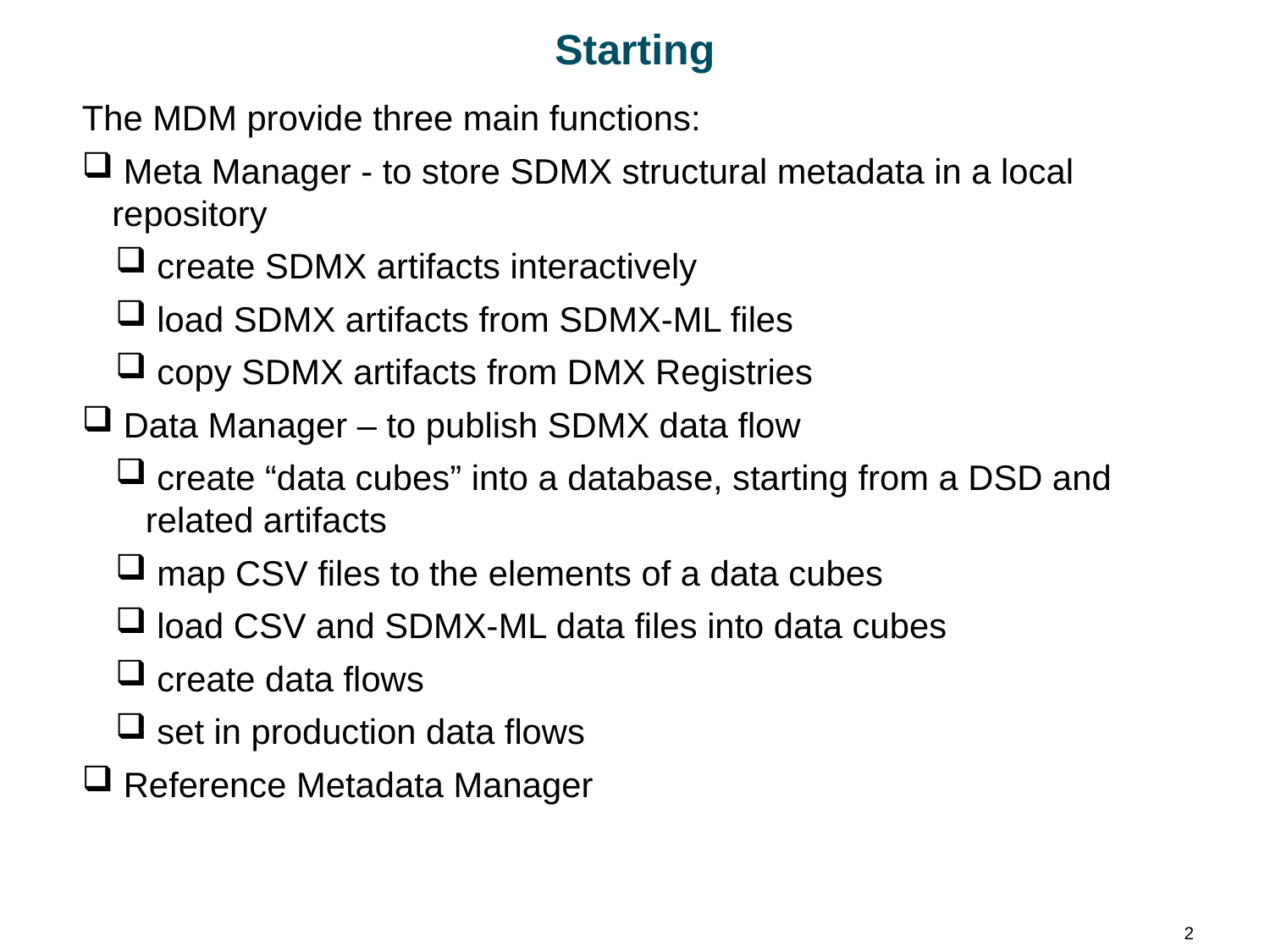

# Starting
The MDM provide three main functions:
 Meta Manager - to store SDMX structural metadata in a local repository
 create SDMX artifacts interactively
 load SDMX artifacts from SDMX-ML files
 copy SDMX artifacts from DMX Registries
 Data Manager – to publish SDMX data flow
 create “data cubes” into a database, starting from a DSD and related artifacts
 map CSV files to the elements of a data cubes
 load CSV and SDMX-ML data files into data cubes
 create data flows
 set in production data flows
 Reference Metadata Manager

2